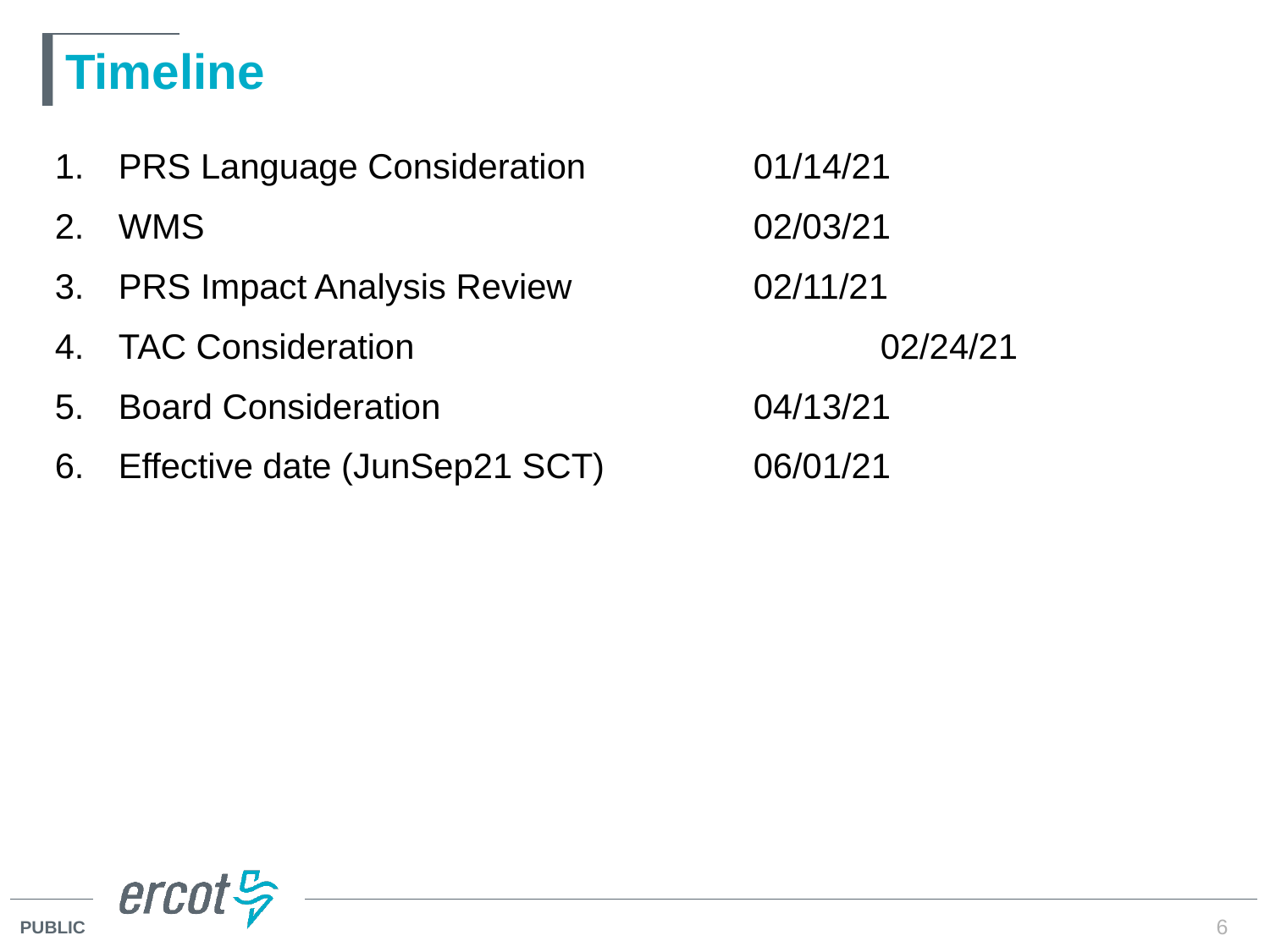

# Timeline
PRS Language Consideration		01/14/21
WMS                             			02/03/21
PRS Impact Analysis Review		02/11/21
TAC Consideration	       			02/24/21
Board Consideration 			04/13/21
Effective date (JunSep21 SCT)		06/01/21
6